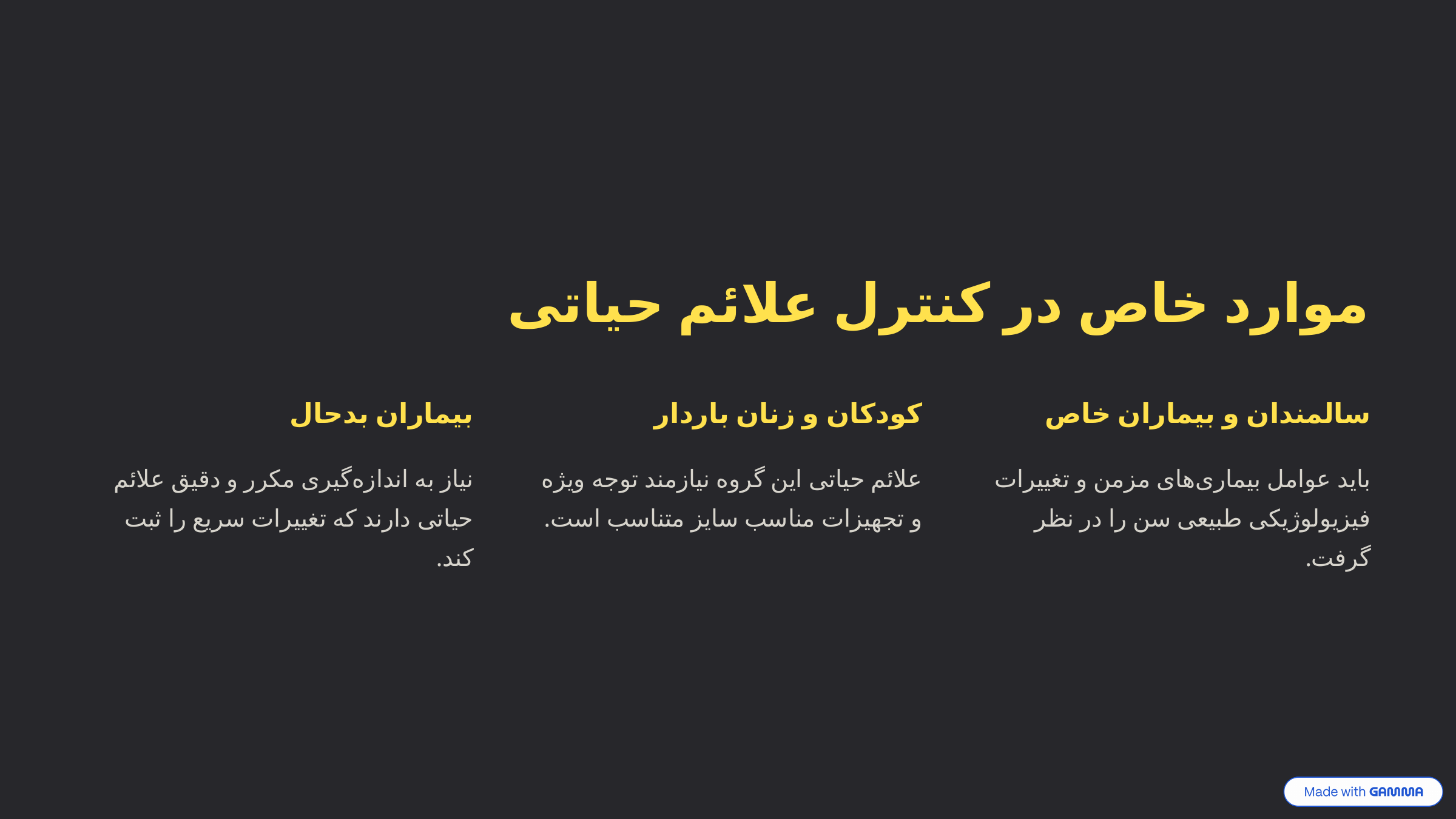

موارد خاص در کنترل علائم حیاتی
بیماران بدحال
کودکان و زنان باردار
سالمندان و بیماران خاص
نیاز به اندازه‌گیری مکرر و دقیق علائم حیاتی دارند که تغییرات سریع را ثبت کند.
علائم حیاتی این گروه نیازمند توجه ویژه و تجهیزات مناسب سایز متناسب است.
باید عوامل بیماری‌های مزمن و تغییرات فیزیولوژیکی طبیعی سن را در نظر گرفت.